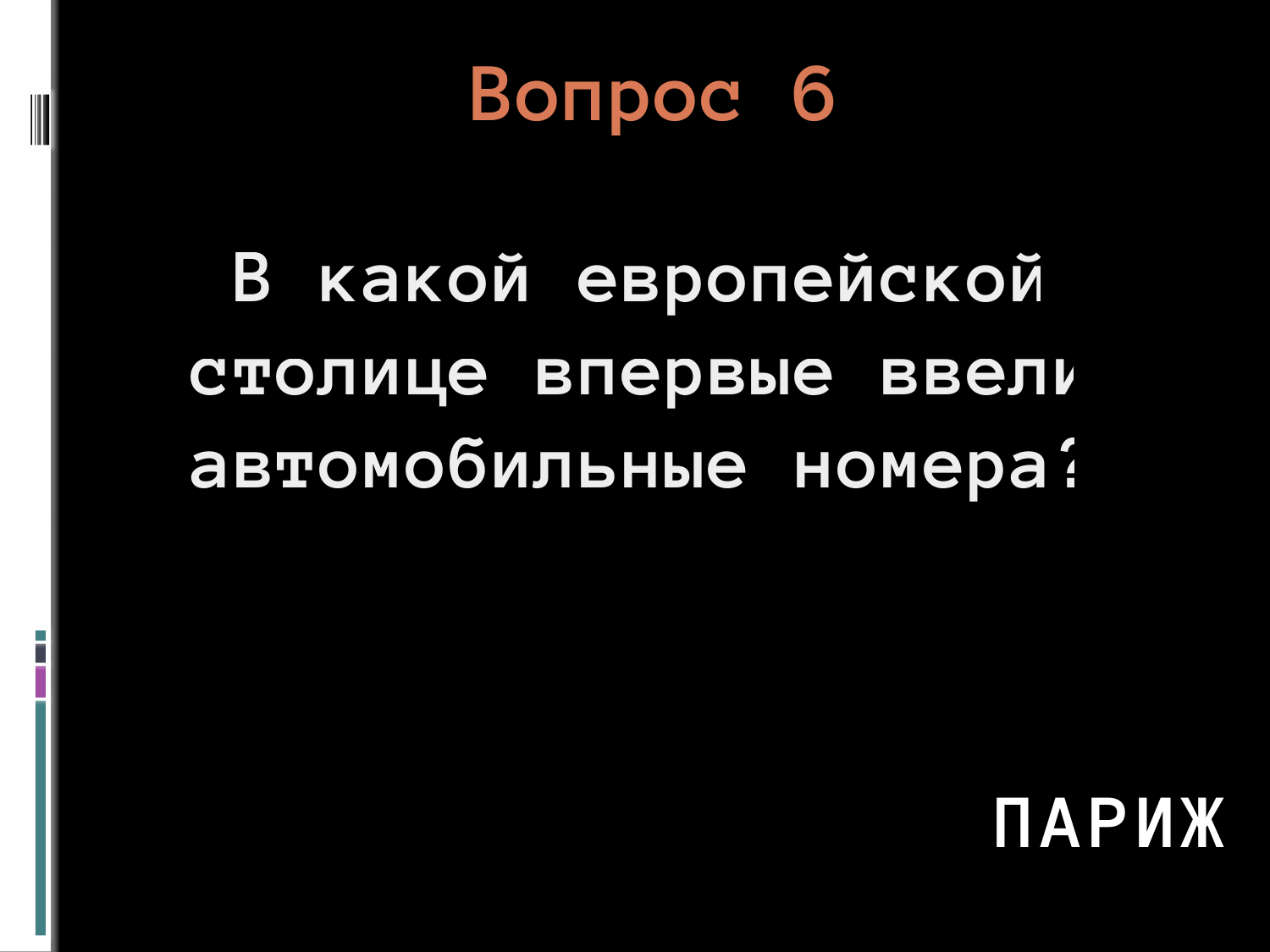

# Вопрос 6
В какой европейской столице впервые ввели
автомобильные номера?
 париж